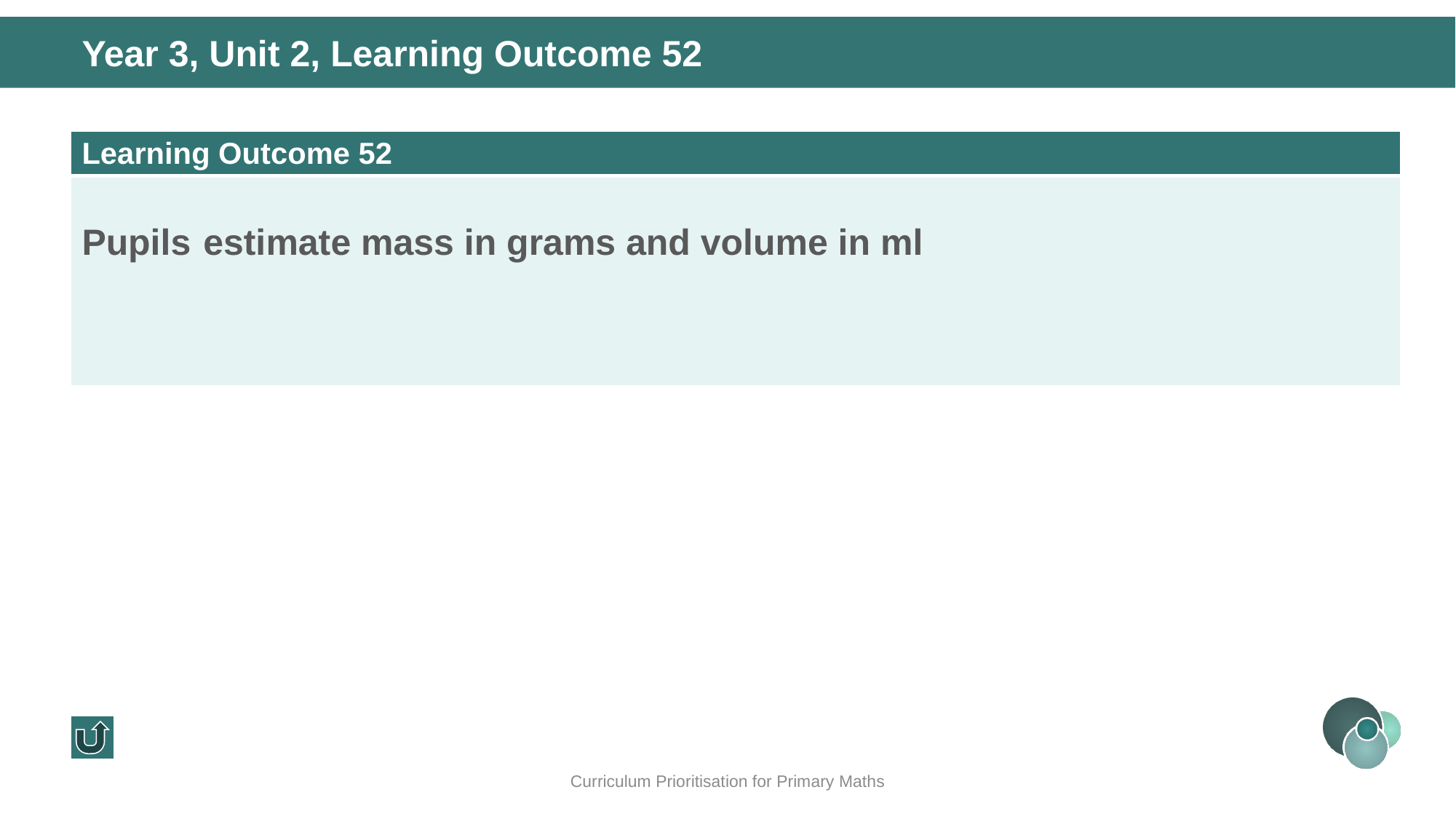

Year 3, Unit 2, Learning Outcome 52
| Learning Outcome 52 |
| --- |
| Pupils  estimate mass in grams and volume in ml |

Curriculum Prioritisation for Primary Maths